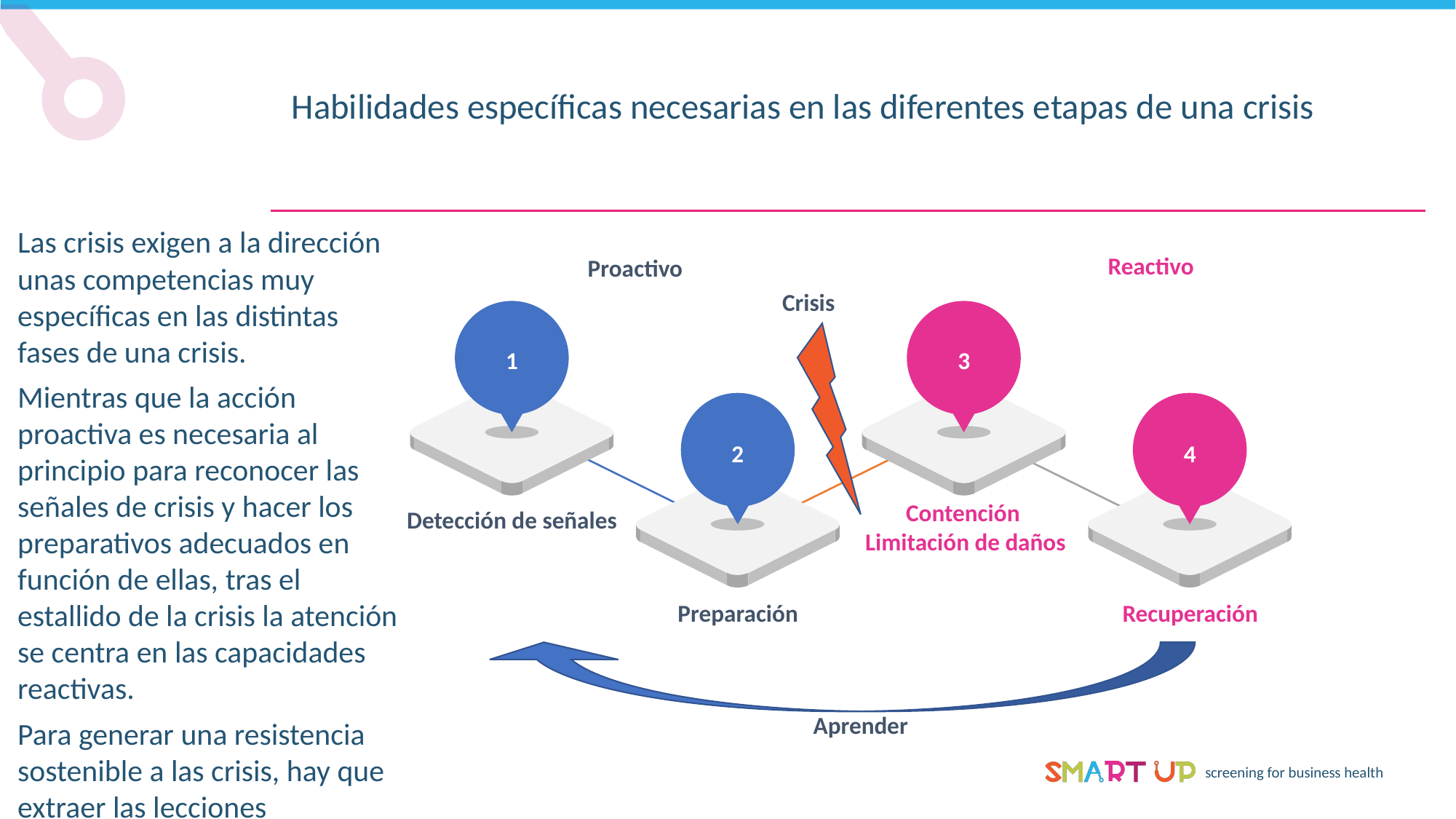

Habilidades específicas necesarias en las diferentes etapas de una crisis
Las crisis exigen a la dirección unas competencias muy específicas en las distintas fases de una crisis.
Mientras que la acción proactiva es necesaria al principio para reconocer las señales de crisis y hacer los preparativos adecuados en función de ellas, tras el estallido de la crisis la atención se centra en las capacidades reactivas.
Para generar una resistencia sostenible a las crisis, hay que extraer las lecciones adecuadas después de la crisis.
Reactivo
Proactivo
Crisis

1
3

2
4

Contención
Limitación de daños
Detección de señales

Preparación
Recuperación

Aprender